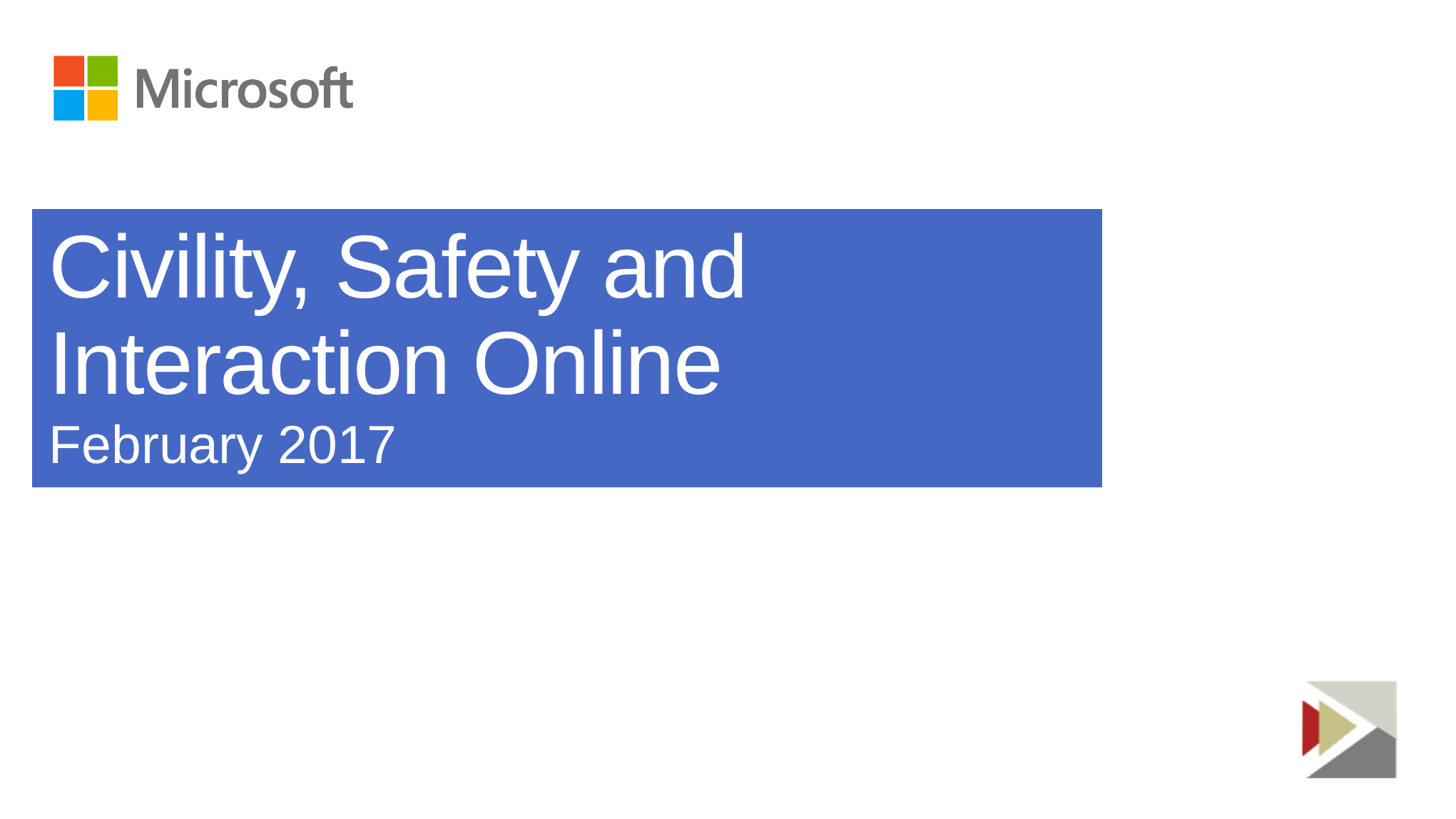

# Civility, Safety and Interaction Online
February 2017